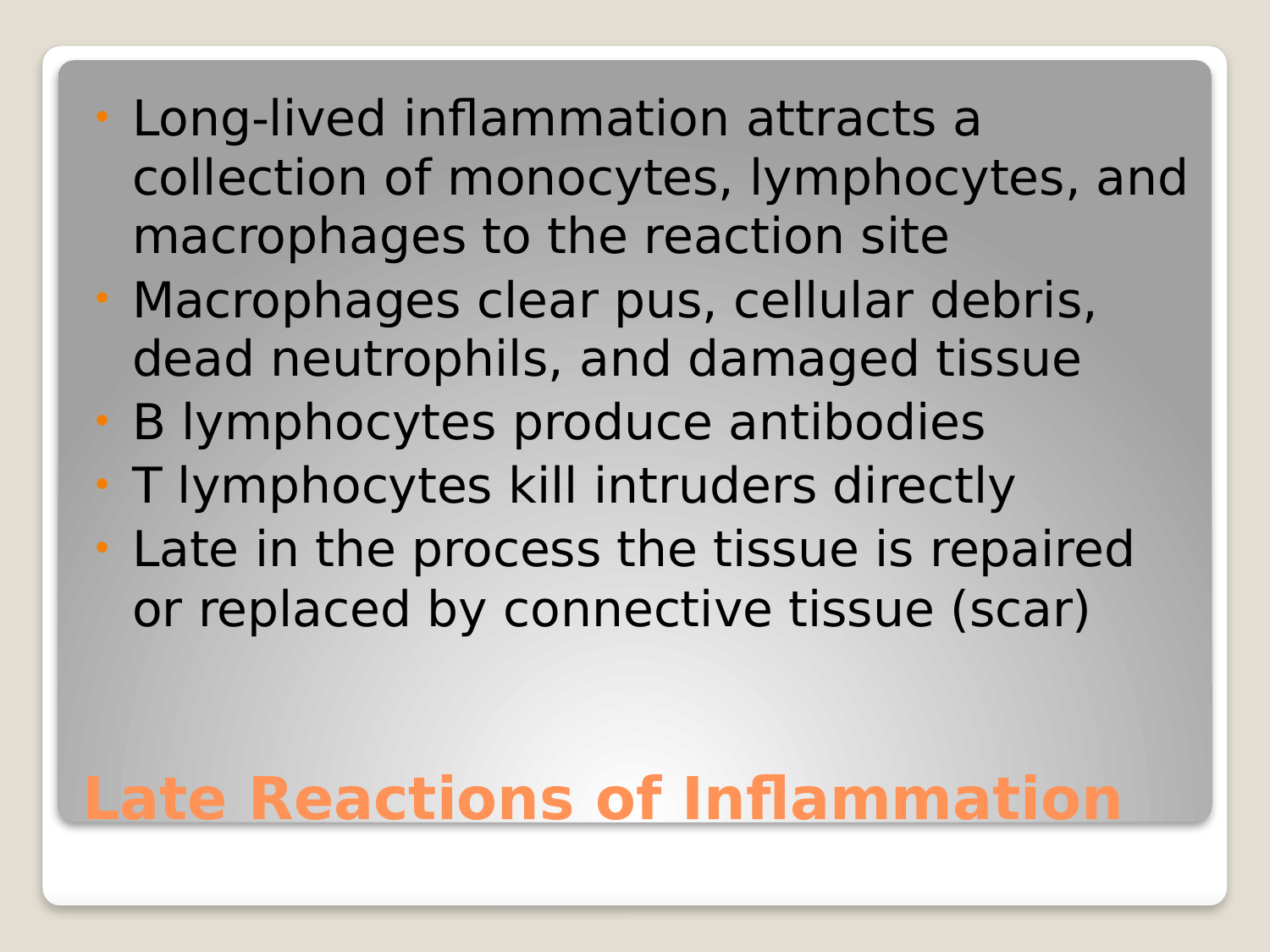

Long-lived inflammation attracts a collection of monocytes, lymphocytes, and macrophages to the reaction site
Macrophages clear pus, cellular debris, dead neutrophils, and damaged tissue
B lymphocytes produce antibodies
T lymphocytes kill intruders directly
Late in the process the tissue is repaired or replaced by connective tissue (scar)

# Late Reactions of Inflammation